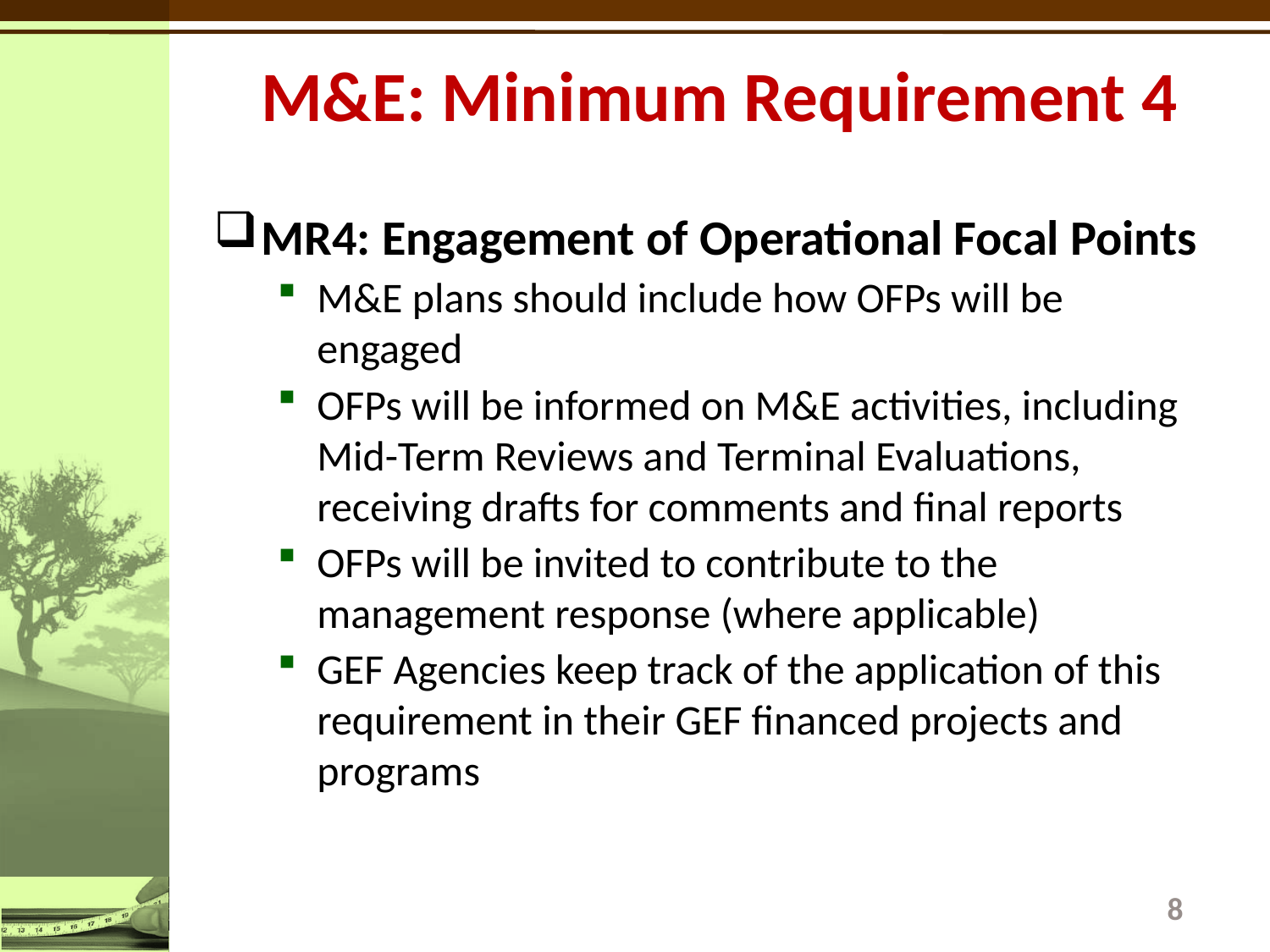

# M&E: Minimum Requirement 4
MR4: Engagement of Operational Focal Points
M&E plans should include how OFPs will be engaged
OFPs will be informed on M&E activities, including Mid-Term Reviews and Terminal Evaluations, receiving drafts for comments and final reports
OFPs will be invited to contribute to the management response (where applicable)
GEF Agencies keep track of the application of this requirement in their GEF financed projects and programs

8